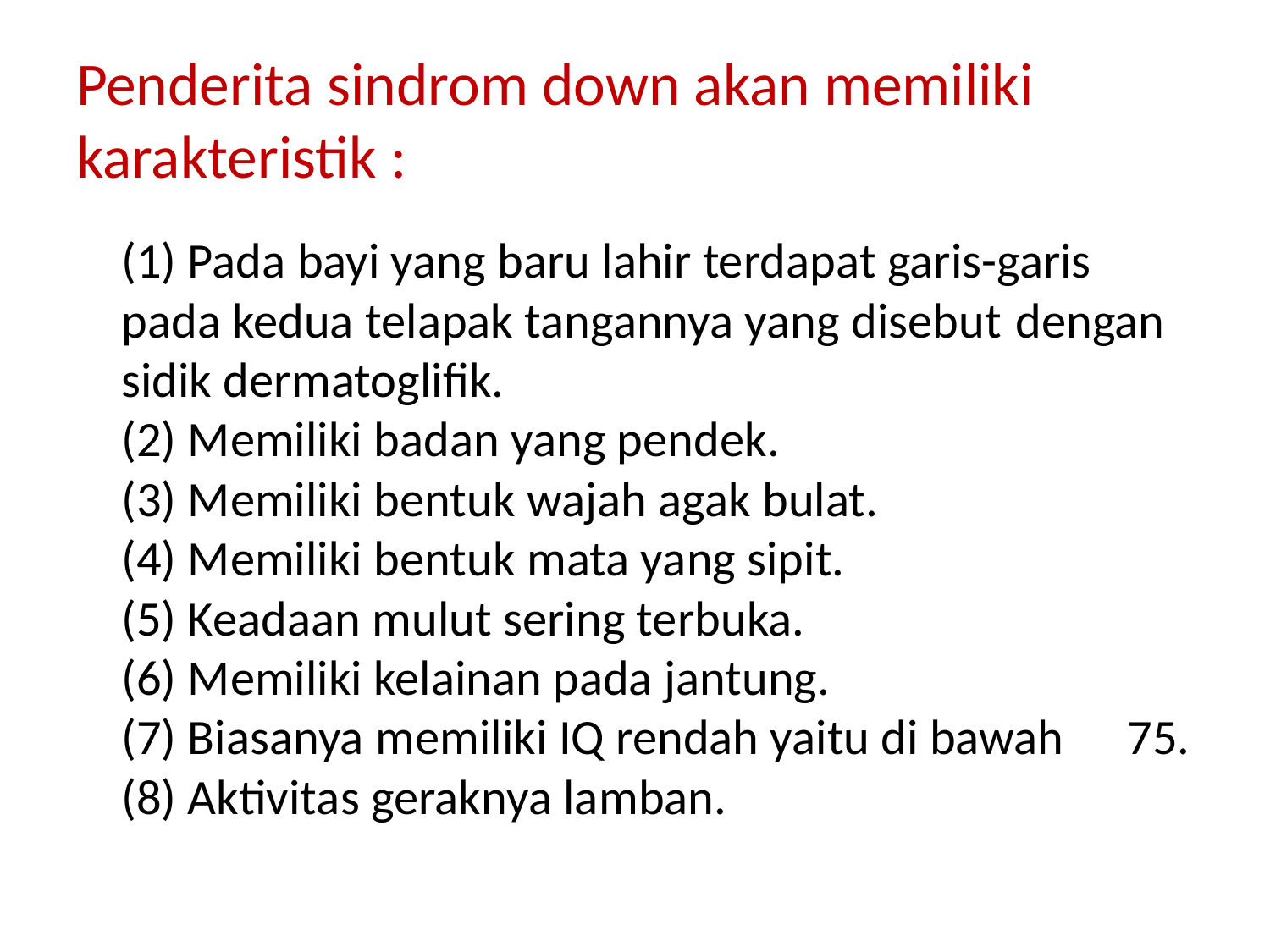

# Penderita sindrom down akan memiliki karakteristik :
	(1) Pada bayi yang baru lahir terdapat garis-garis 	pada kedua telapak tangannya yang disebut 	dengan sidik dermatoglifik.
(2) Memiliki badan yang pendek.
(3) Memiliki bentuk wajah agak bulat.
(4) Memiliki bentuk mata yang sipit.
(5) Keadaan mulut sering terbuka.
(6) Memiliki kelainan pada jantung.
(7) Biasanya memiliki IQ rendah yaitu di bawah 	75.
(8) Aktivitas geraknya lamban.